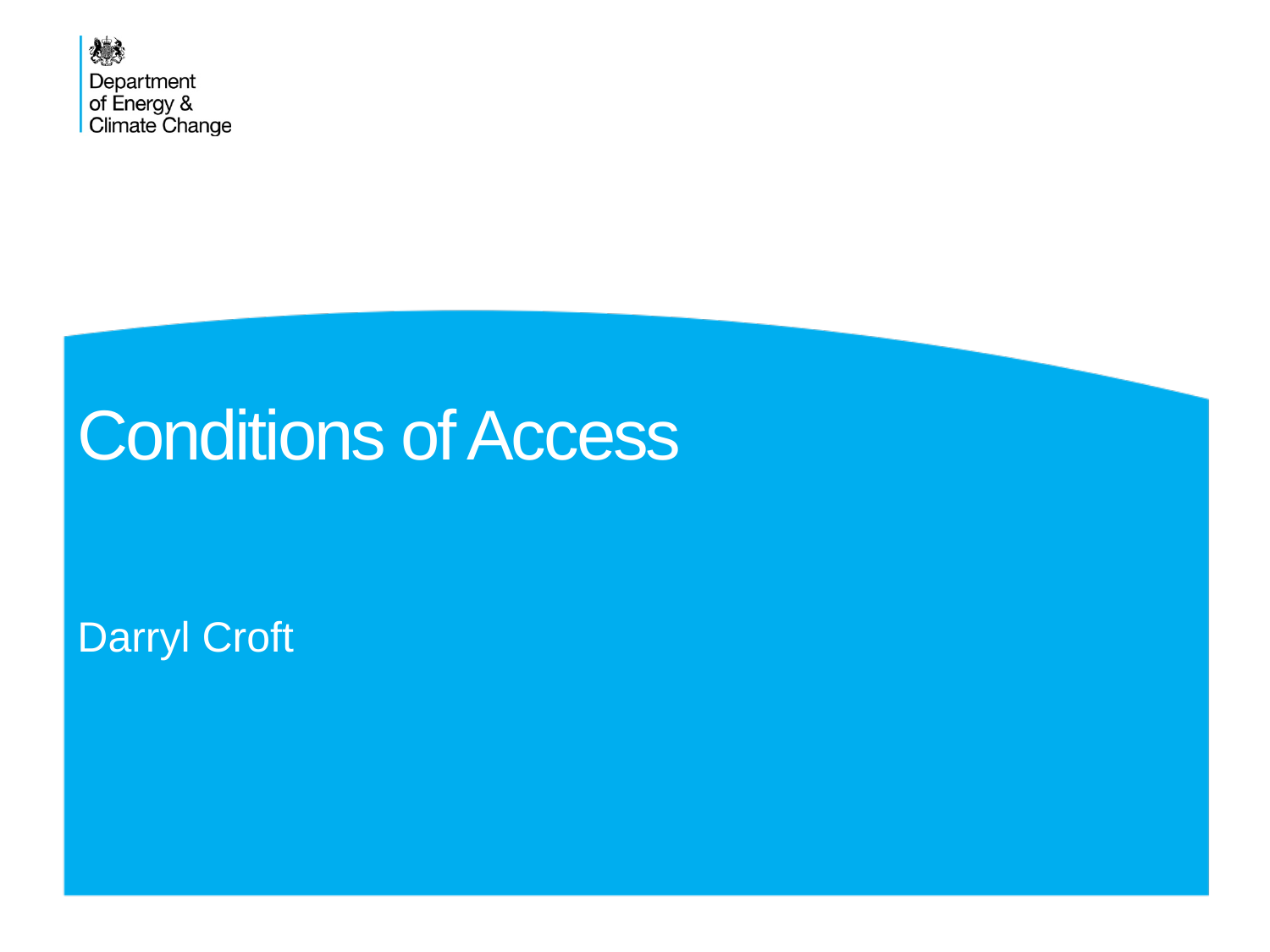

# Conditions of Access Darryl Croft
Presentation title - edit in Header and Footer